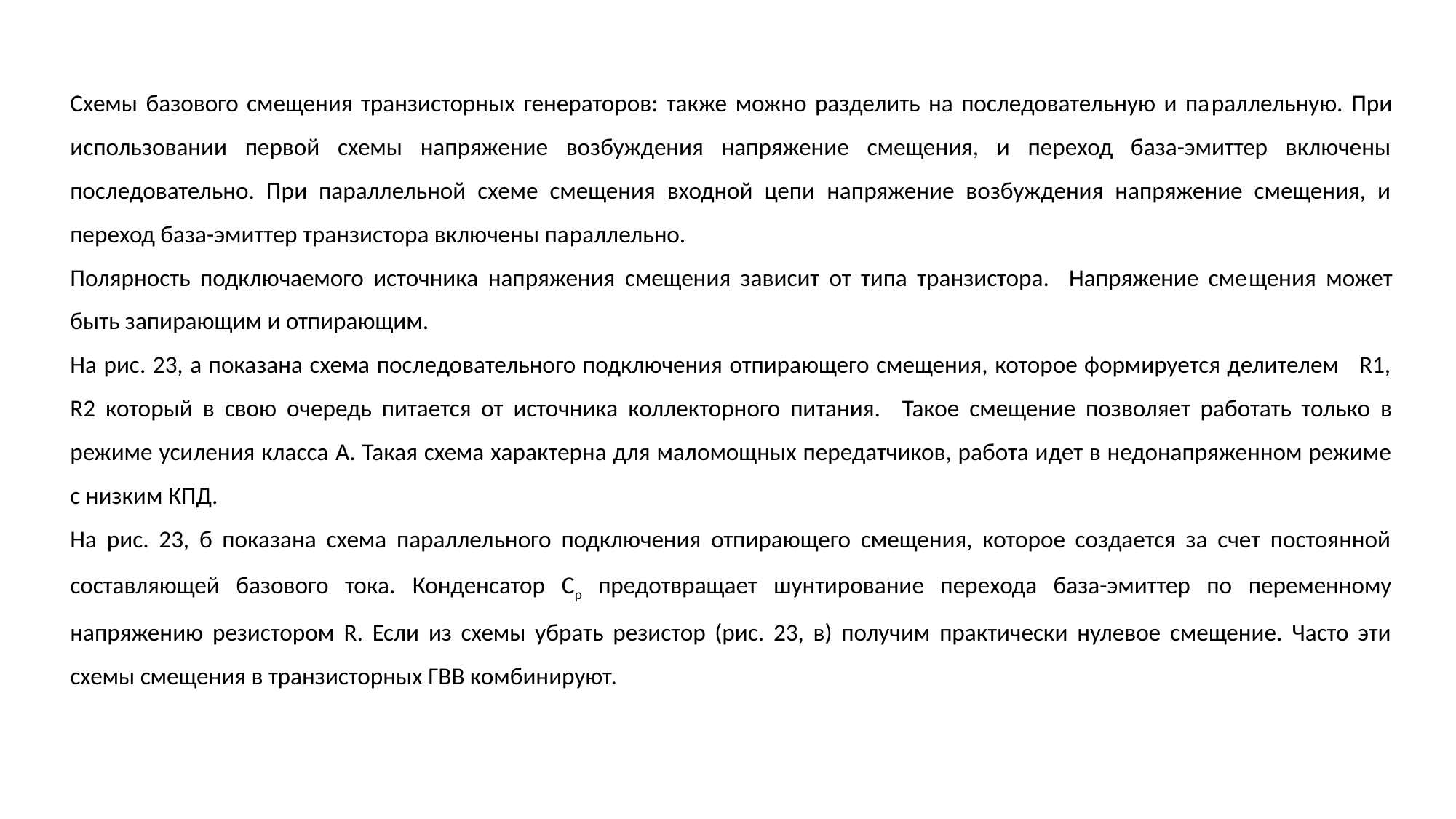

Схемы базового смещения транзисторных генераторов: также можно разделить на последовательную и па­раллельную. При использовании первой схемы напряжение возбуждения напряжение смещения, и переход база-эмиттер включены последовательно. При параллельной схеме смещения входной цепи напряжение возбуждения напряжение смещения, и переход база-эмиттер транзистора включены па­раллельно.
Полярность подключаемого источника напряжения смещения зависит от типа транзистора.  Напряжение сме­щения может быть запирающим и отпирающим.
На рис. 23, а показана схема последовательного подключения отпирающего смещения, которое формируется делителем   R1, R2 который в свою очередь питается от источника коллекторного питания.  Такое смещение позволяет работать только в режиме усиления класса A. Такая схема характерна для маломощных передатчиков, работа идет в недонапряженном режиме с низким КПД.
На рис. 23, б показана схема параллельного подключения отпирающего смещения, которое создается за счет постоянной составляющей базового тока. Конденсатор Ср предотвращает шунтирование перехода база-эмиттер по переменному напряжению резистором R. Если из схемы убрать резистор (рис. 23, в) получим практически нулевое смещение. Часто эти схемы смещения в транзисторных ГВВ комбинируют.